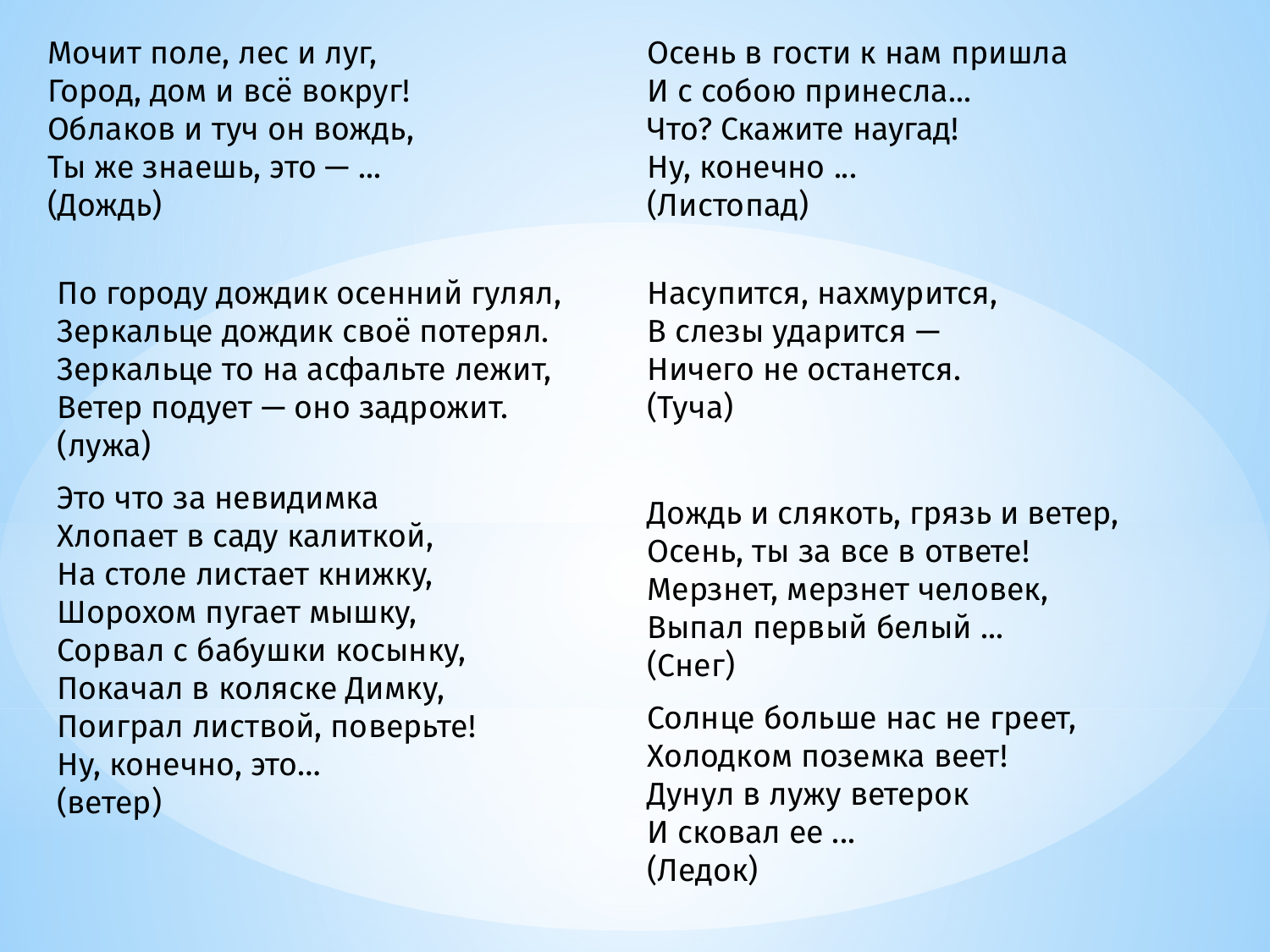

Мочит поле, лес и луг,
Город, дом и всё вокруг!
Облаков и туч он вождь,
Ты же знаешь, это — ...
(Дождь)
Осень в гости к нам пришла
И с собою принесла...
Что? Скажите наугад!
Ну, конечно ...
(Листопад)
По городу дождик осенний гулял,
Зеркальце дождик своё потерял.
Зеркальце то на асфальте лежит,
Ветер подует — оно задрожит.
(лужа)
Насупится, нахмурится,
В слезы ударится —
Ничего не останется.
(Туча)
Это что за невидимка
Хлопает в саду калиткой,
На столе листает книжку,
Шорохом пугает мышку,
Сорвал с бабушки косынку,
Покачал в коляске Димку,
Поиграл листвой, поверьте!
Ну, конечно, это…
(ветер)
Дождь и слякоть, грязь и ветер,
Осень, ты за все в ответе!
Мерзнет, мерзнет человек,
Выпал первый белый ...
(Снег)
Солнце больше нас не греет,
Холодком поземка веет!
Дунул в лужу ветерок
И сковал ее ...
(Ледок)